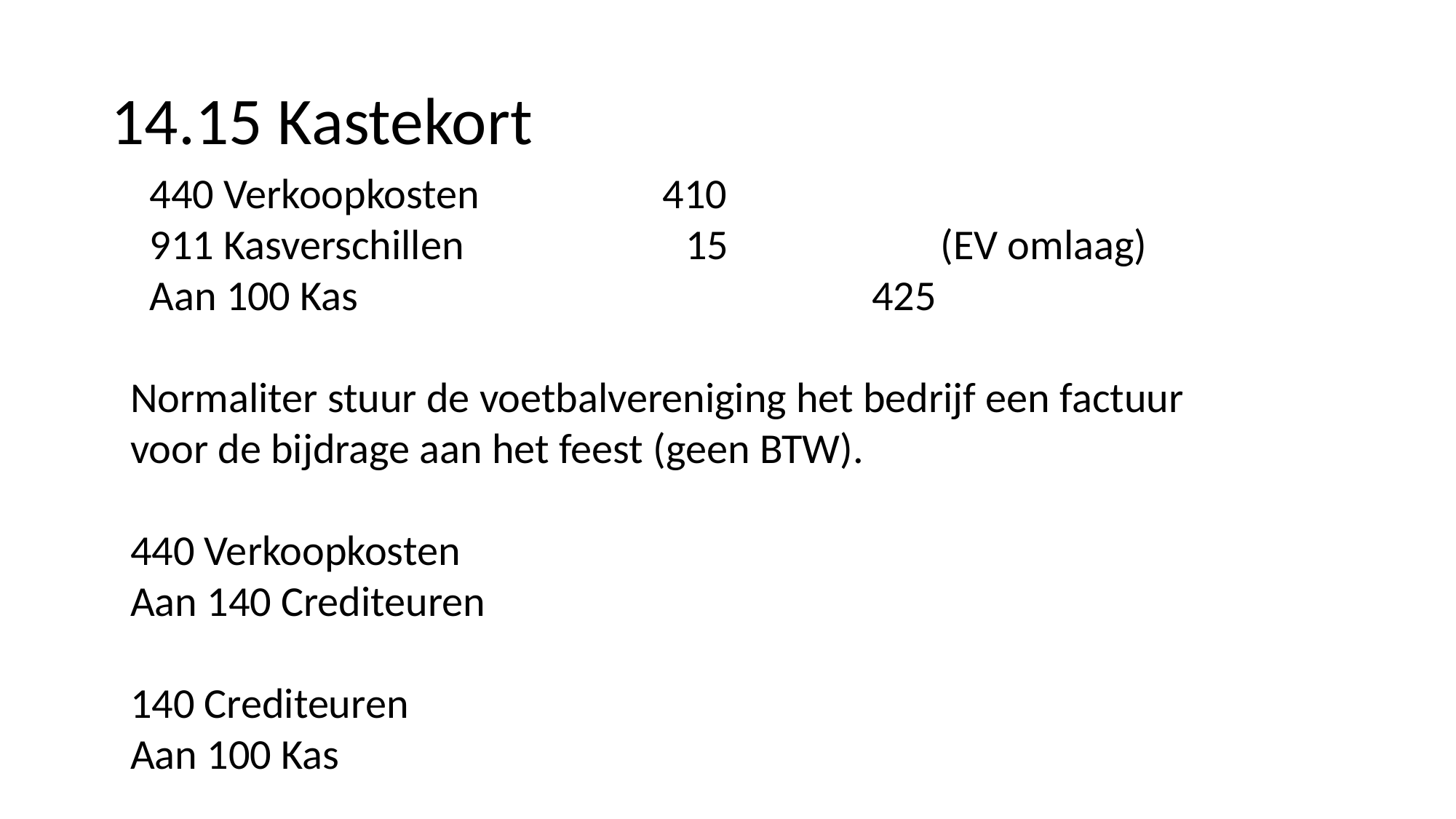

# 14.15 Kastekort
  440 Verkoopkosten                   410
  911 Kasverschillen		 15                      (EV omlaag)
  Aan 100 Kas	                                           425

Normaliter stuur de voetbalvereniging het bedrijf een factuur voor de bijdrage aan het feest (geen BTW).

440 Verkoopkosten
Aan 140 Crediteuren

140 Crediteuren
Aan 100 Kas